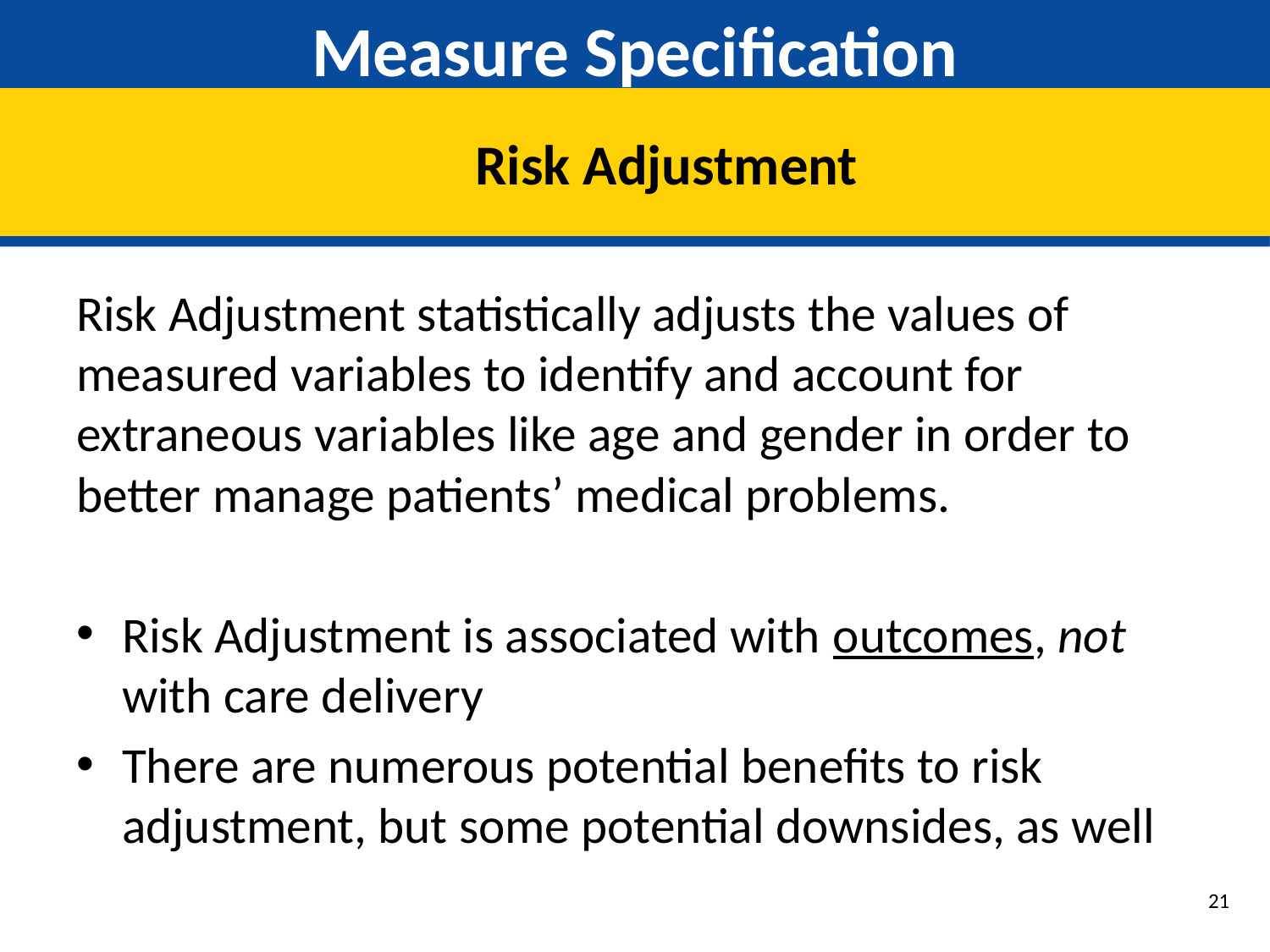

# Measure Specification
Risk Adjustment
Risk Adjustment statistically adjusts the values of measured variables to identify and account for extraneous variables like age and gender in order to better manage patients’ medical problems.

Risk Adjustment is associated with outcomes, not with care delivery
There are numerous potential benefits to risk adjustment, but some potential downsides, as well